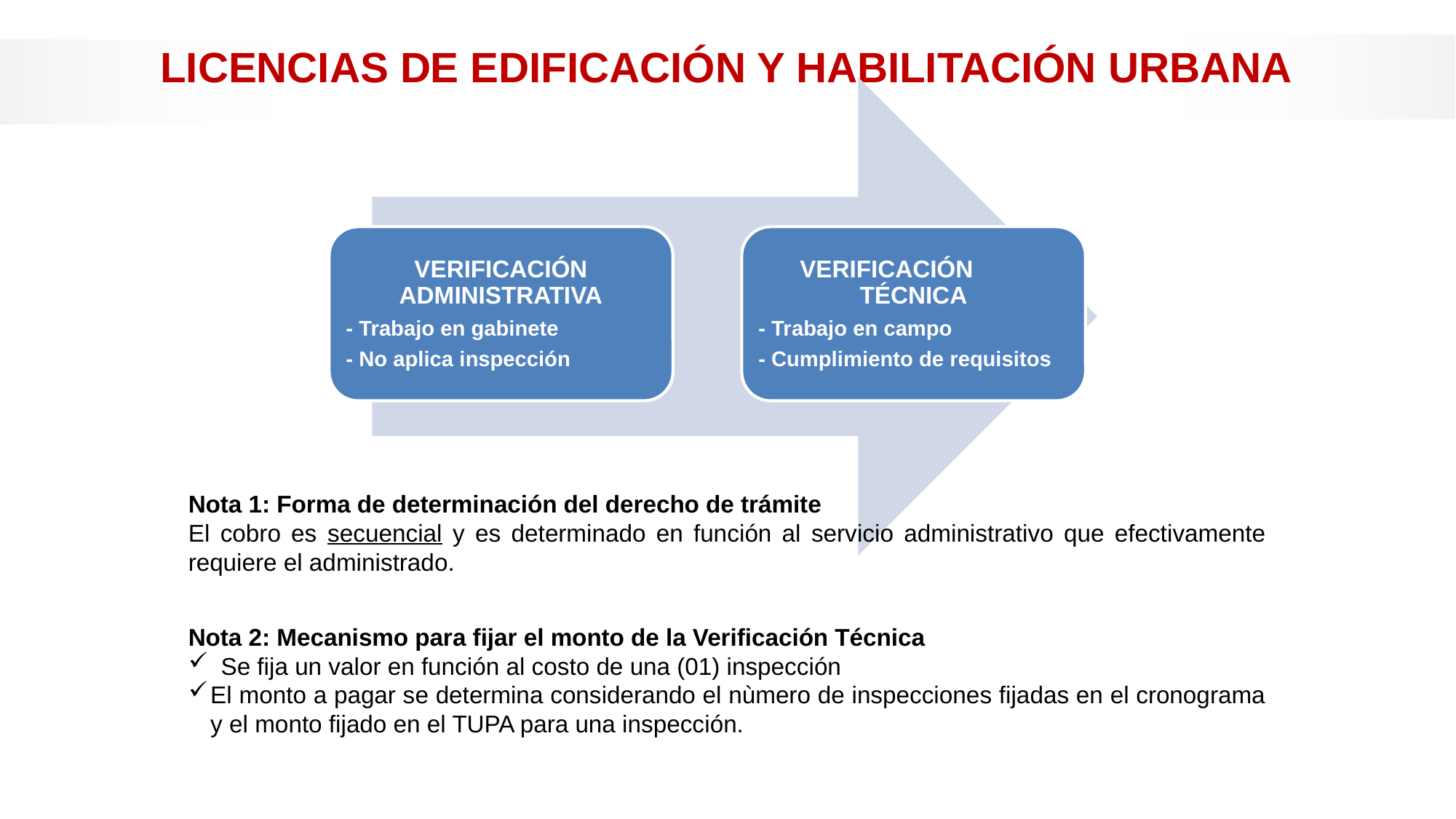

LICENCIAS DE EDIFICACIÓN Y HABILITACIÓN URBANA

VERIFICACIÓN ADMINISTRATIVA
- Trabajo en gabinete
- No aplica inspección

VERIFICACIÓN         TÉCNICA
- Trabajo en campo
- Cumplimiento de requisitos
Nota 1: Forma de determinación del derecho de trámite
El cobro es secuencial y es determinado en función al servicio administrativo que efectivamente requiere el administrado.
Nota 2: Mecanismo para fijar el monto de la Verificación Técnica
 Se fija un valor en función al costo de una (01) inspección
El monto a pagar se determina considerando el nùmero de inspecciones fijadas en el cronograma y el monto fijado en el TUPA para una inspección.